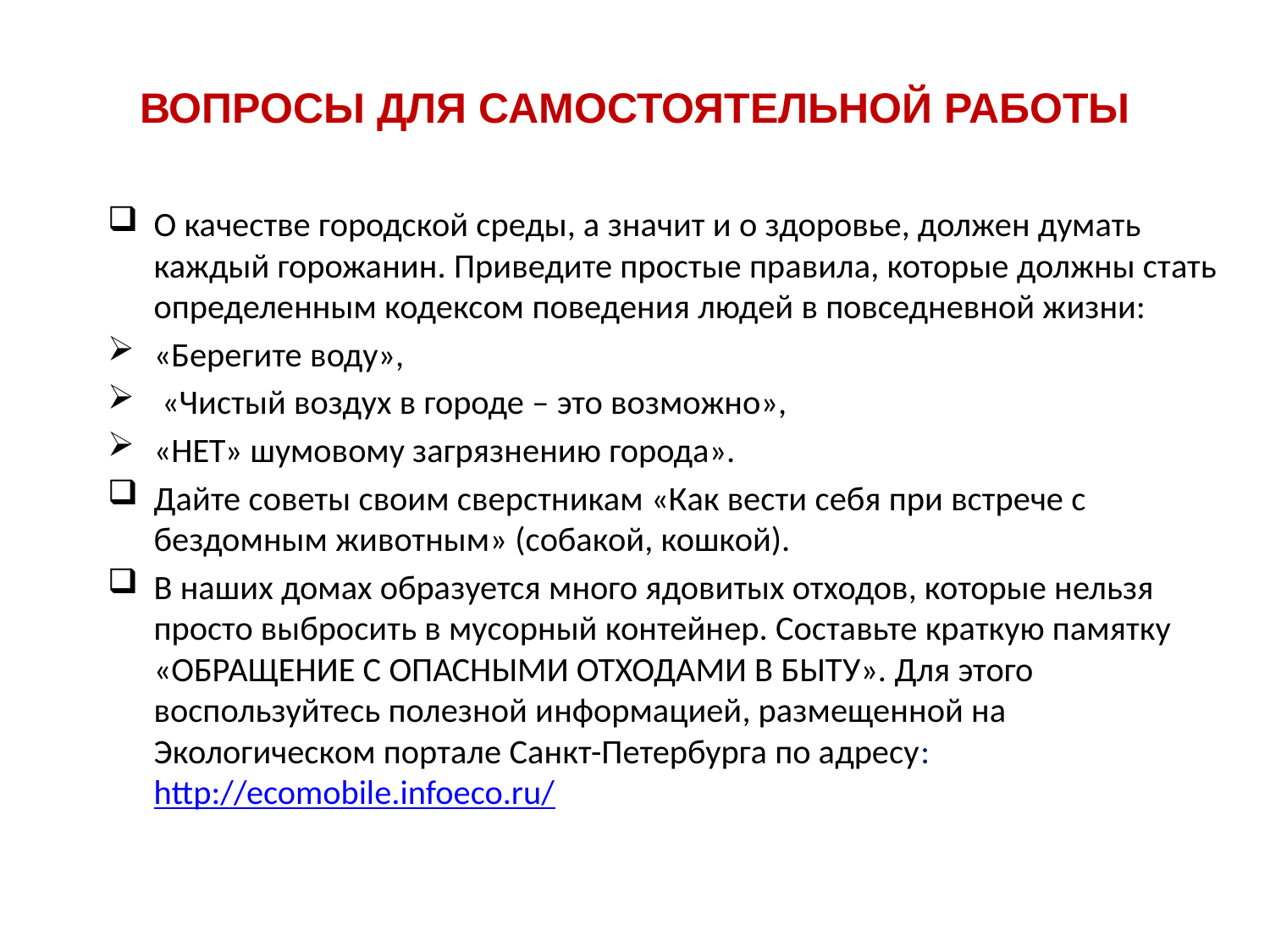

# ВОПРОСЫ ДЛЯ САМОСТОЯТЕЛЬНОЙ РАБОТЫ
О качестве городской среды, а значит и о здоровье, должен думать каждый горожанин. Приведите простые правила, которые должны стать определенным кодексом поведения людей в повседневной жизни:
«Берегите воду»,
 «Чистый воздух в городе – это возможно»,
«НЕТ» шумовому загрязнению города».
Дайте советы своим сверстникам «Как вести себя при встрече с бездомным животным» (собакой, кошкой).
В наших домах образуется много ядовитых отходов, которые нельзя просто выбросить в мусорный контейнер. Составьте краткую памятку «ОБРАЩЕНИЕ С ОПАСНЫМИ ОТХОДАМИ В БЫТУ». Для этого воспользуйтесь полезной информацией, размещенной на Экологическом портале Санкт-Петербурга по адресу:http://ecomobile.infoeco.ru/